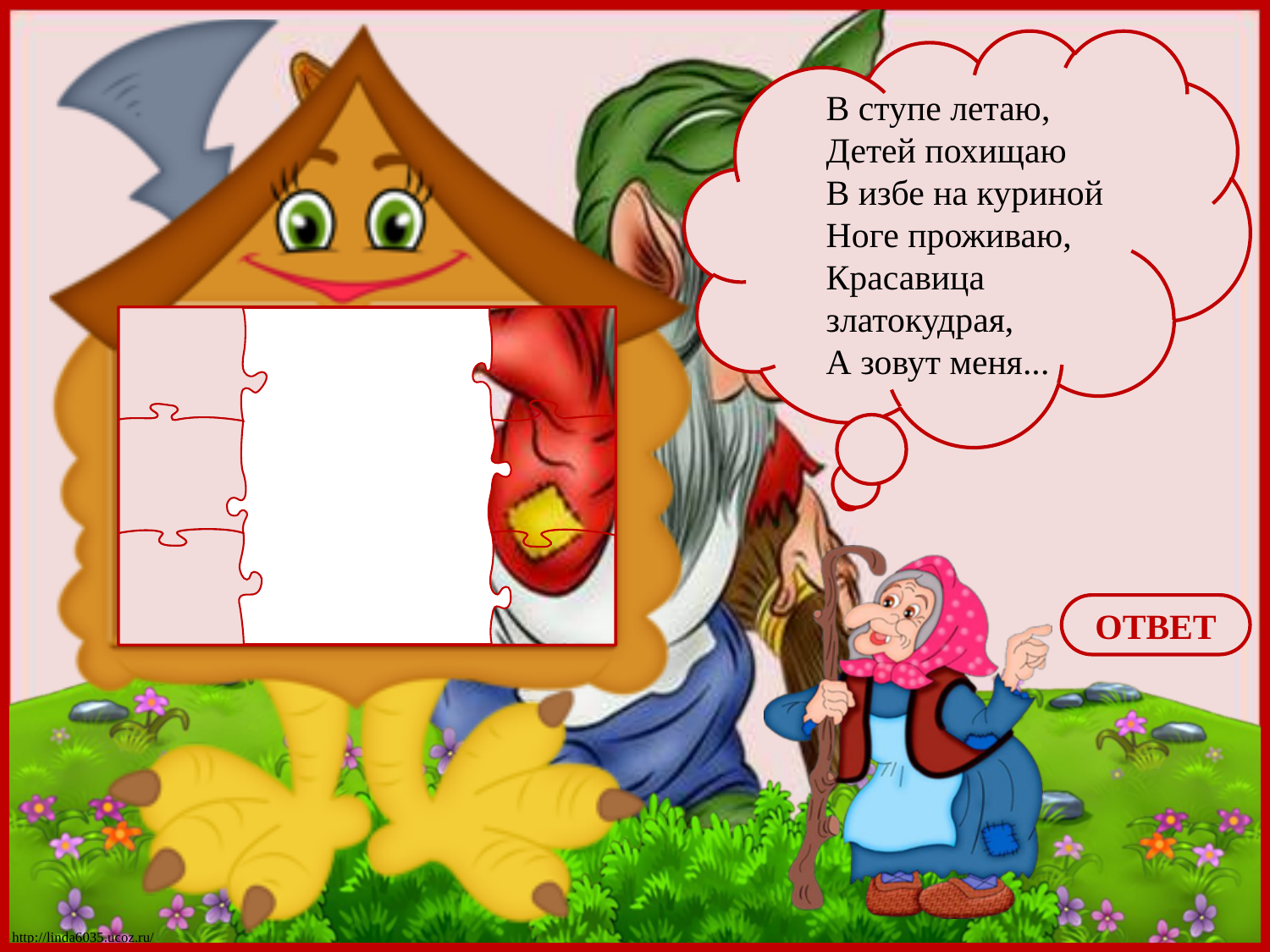

В ступе летаю,
Детей похищаю
В избе на куриной
Ноге проживаю,
Красавица златокудрая,
А зовут меня...

ОТВЕТ